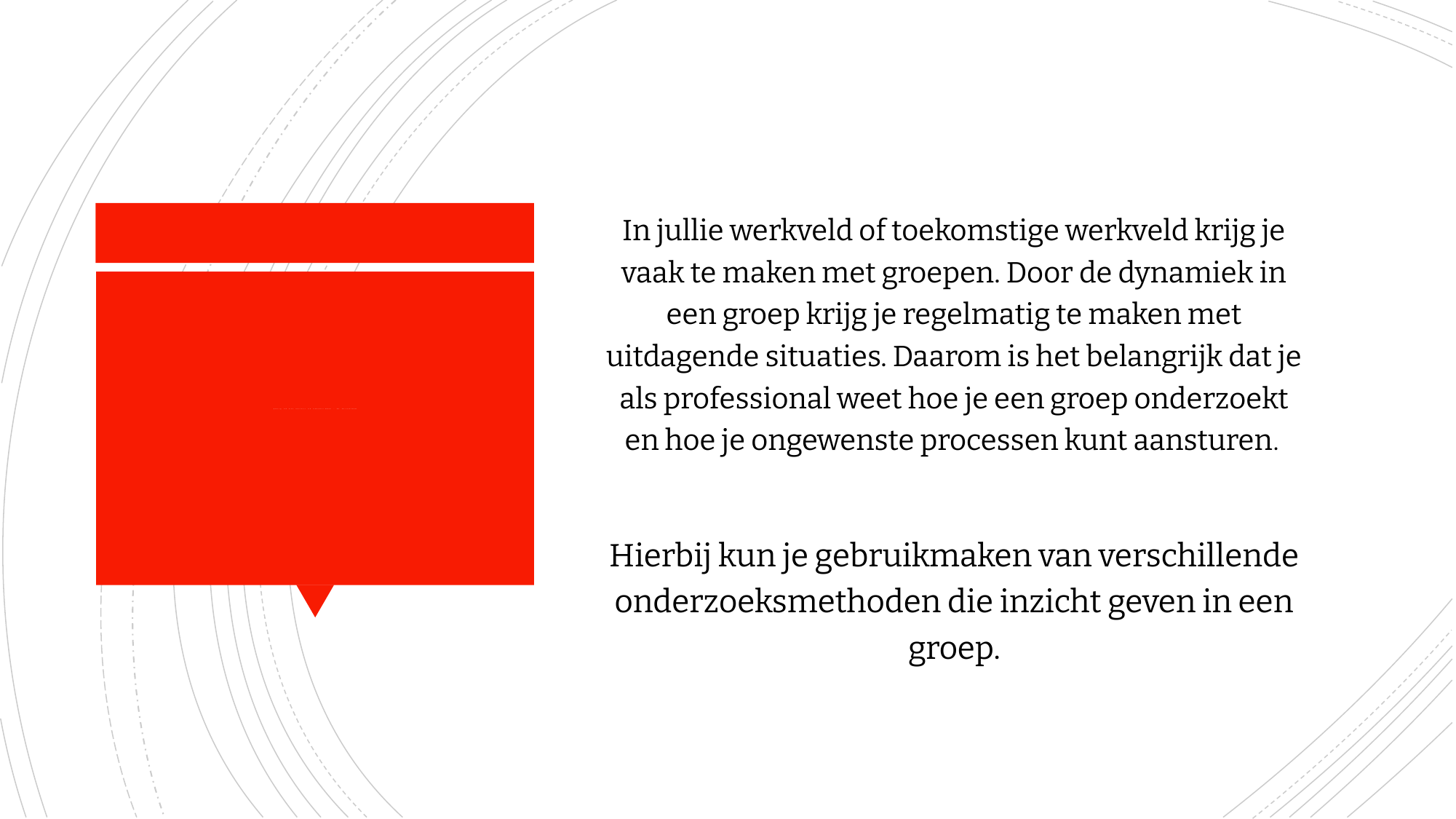

In jullie werkveld of toekomstige werkveld krijg je vaak te maken met groepen. Door de dynamiek in een groep krijg je regelmatig te maken met uitdagende situaties. Daarom is het belangrijk dat je als professional weet hoe je een groep onderzoekt en hoe je ongewenste processen kunt aansturen.

Hierbij kun je gebruikmaken van verschillende onderzoeksmethoden die inzicht geven in een groep.
# Hoofdstuk 10 – onderzoeken en sturen van de groep